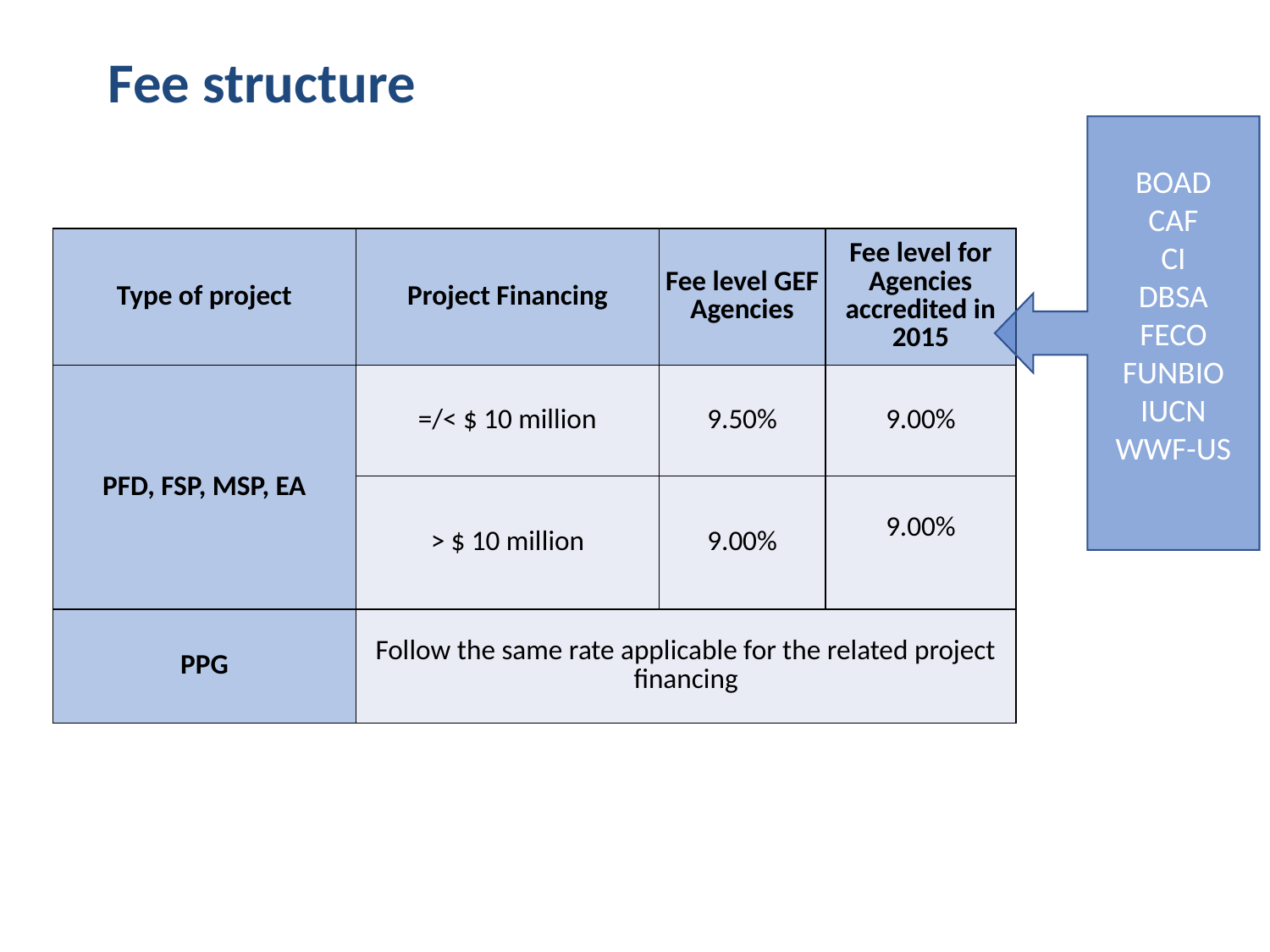

# Fee structure
BOAD
CAF
CI
DBSA
FECO
FUNBIO
IUCN
WWF-US

| Type of project | Project Financing | Fee level GEF Agencies | Fee level for Agencies accredited in 2015 |
| --- | --- | --- | --- |
| PFD, FSP, MSP, EA | =/< $ 10 million | 9.50% | 9.00% |
|  | > $ 10 million | 9.00% | 9.00% |
| PPG | Follow the same rate applicable for the related project financing |  |  |